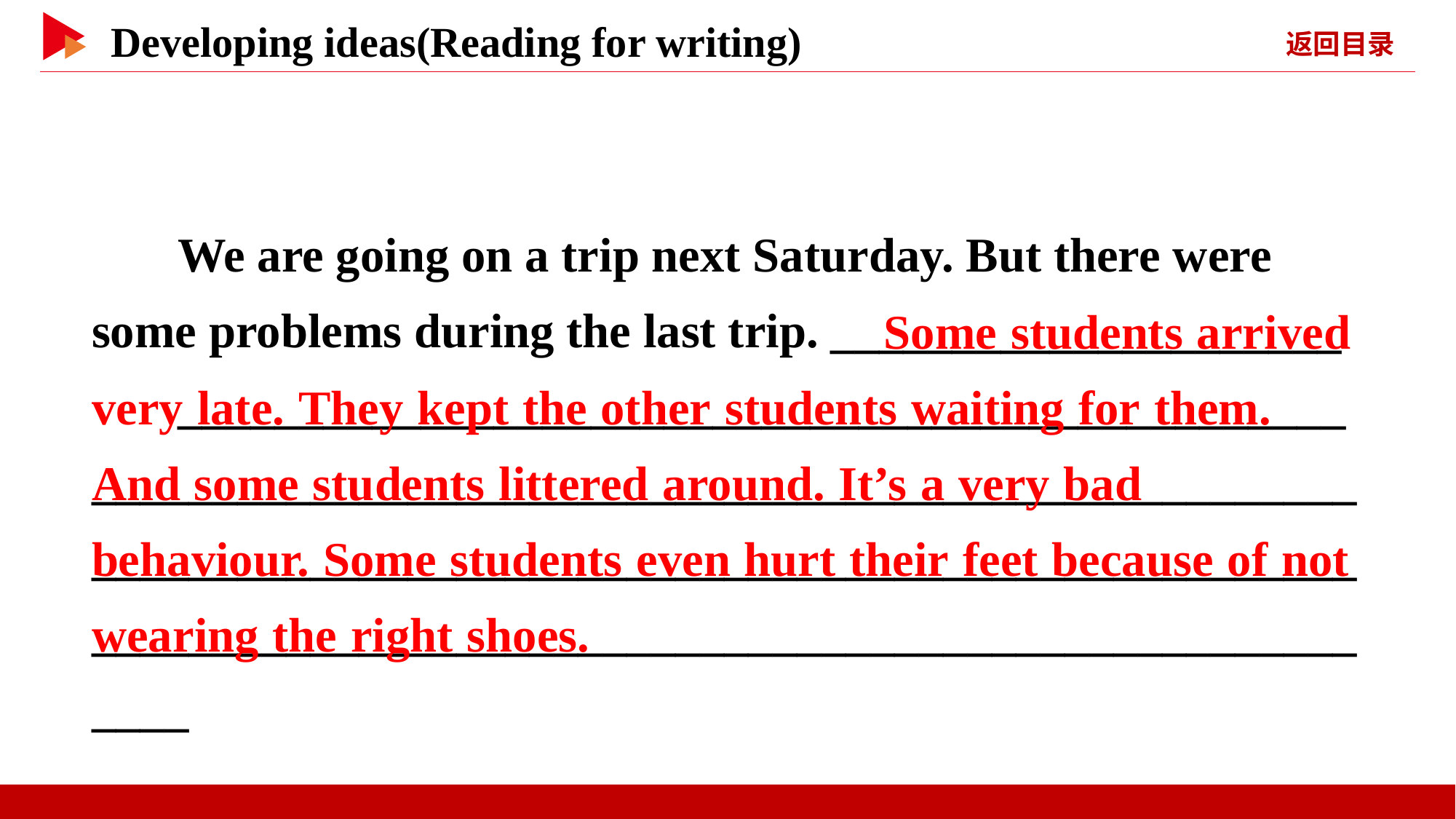

We are going on a trip next Saturday. But there were some problems during the last trip. _____________________
________________________________________________________________________________________________________________________________________________________________________________________________________________
                                                                 Some students arrived very late. They kept the other students waiting for them. And some students littered around. It’s a very bad behaviour. Some students even hurt their feet because of not wearing the right shoes.